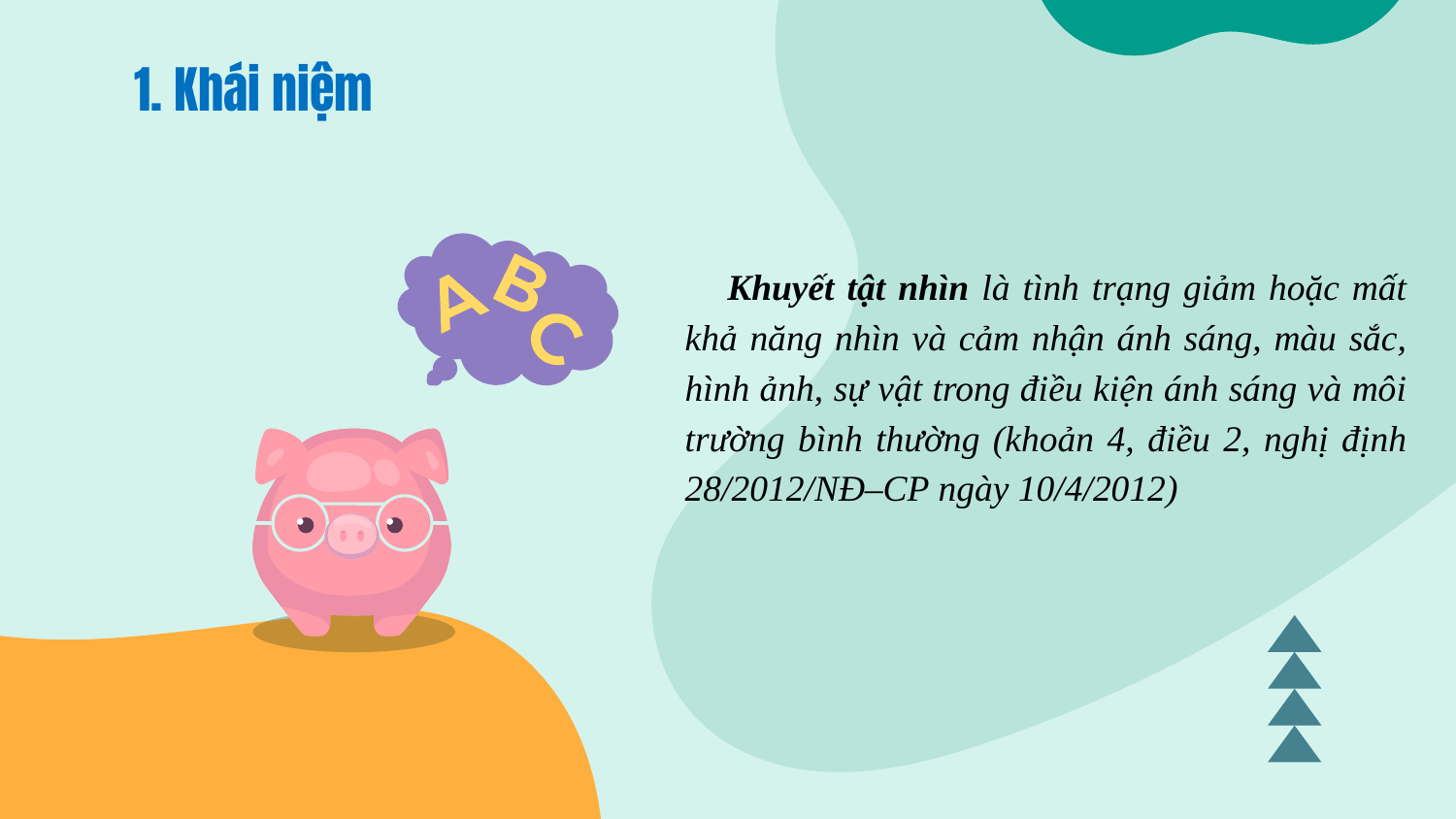

# 1. Khái niệm

Khuyết tật nhìn là tình trạng giảm hoặc mất khả năng nhìn và cảm nhận ánh sáng, màu sắc, hình ảnh, sự vật trong điều kiện ánh sáng và môi trường bình thường (khoản 4, điều 2, nghị định 28/2012/NĐ–CP ngày 10/4/2012)